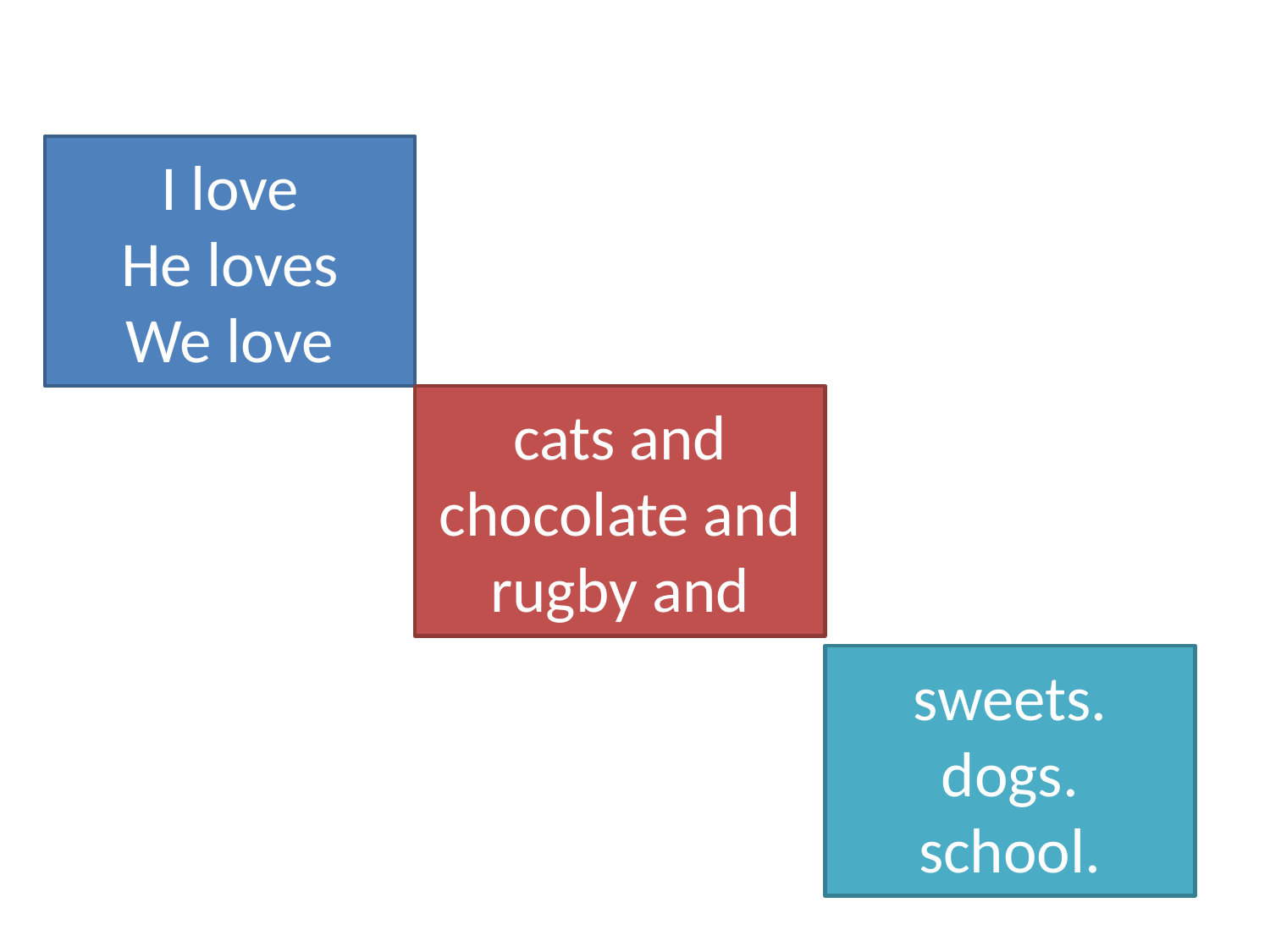

I love
He loves
We love
cats and
chocolate and
rugby and
sweets.
dogs.
school.